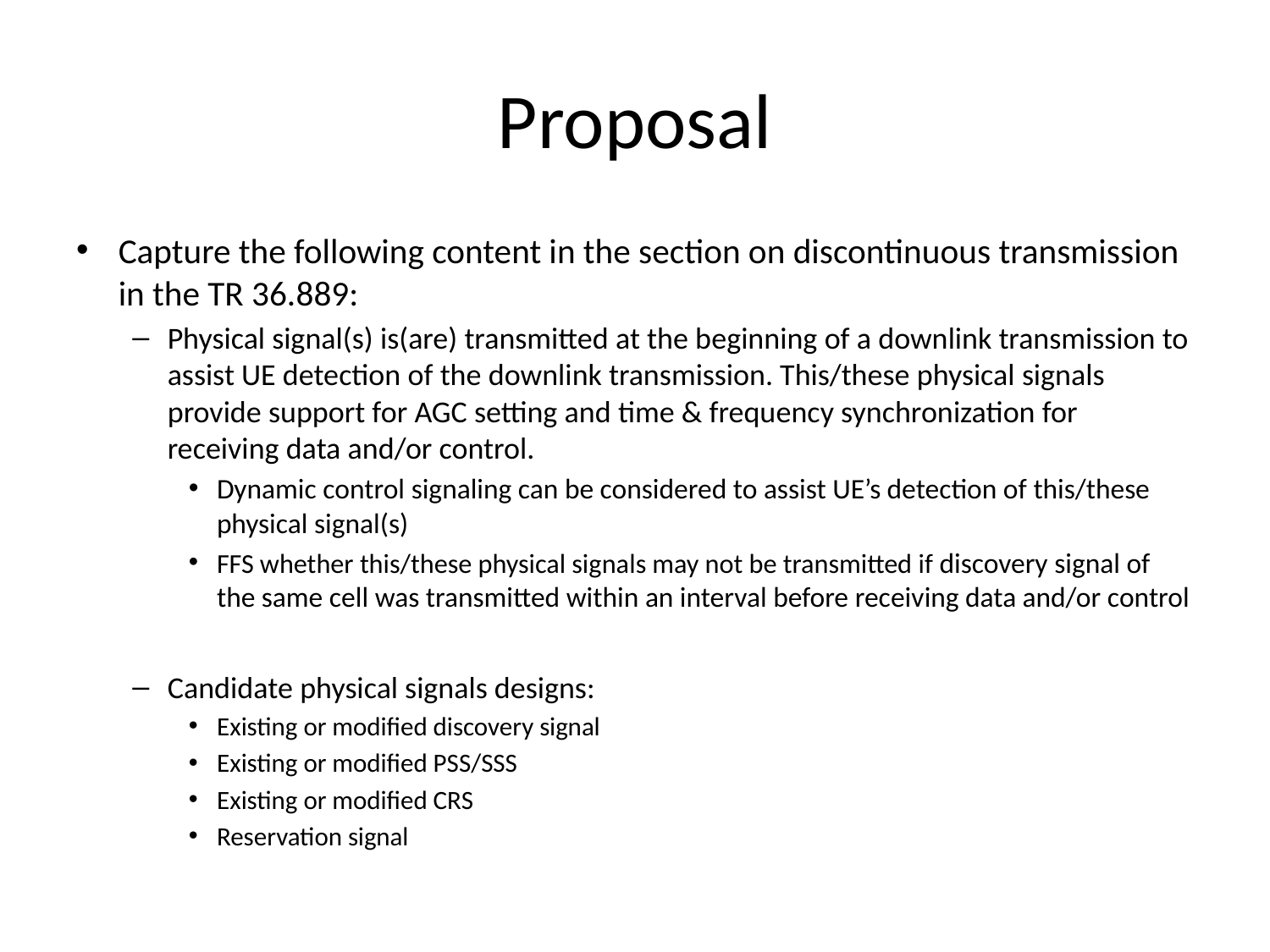

# Proposal
Capture the following content in the section on discontinuous transmission in the TR 36.889:
Physical signal(s) is(are) transmitted at the beginning of a downlink transmission to assist UE detection of the downlink transmission. This/these physical signals provide support for AGC setting and time & frequency synchronization for receiving data and/or control.
Dynamic control signaling can be considered to assist UE’s detection of this/these physical signal(s)
FFS whether this/these physical signals may not be transmitted if discovery signal of the same cell was transmitted within an interval before receiving data and/or control

Candidate physical signals designs:
Existing or modified discovery signal
Existing or modified PSS/SSS
Existing or modified CRS
Reservation signal